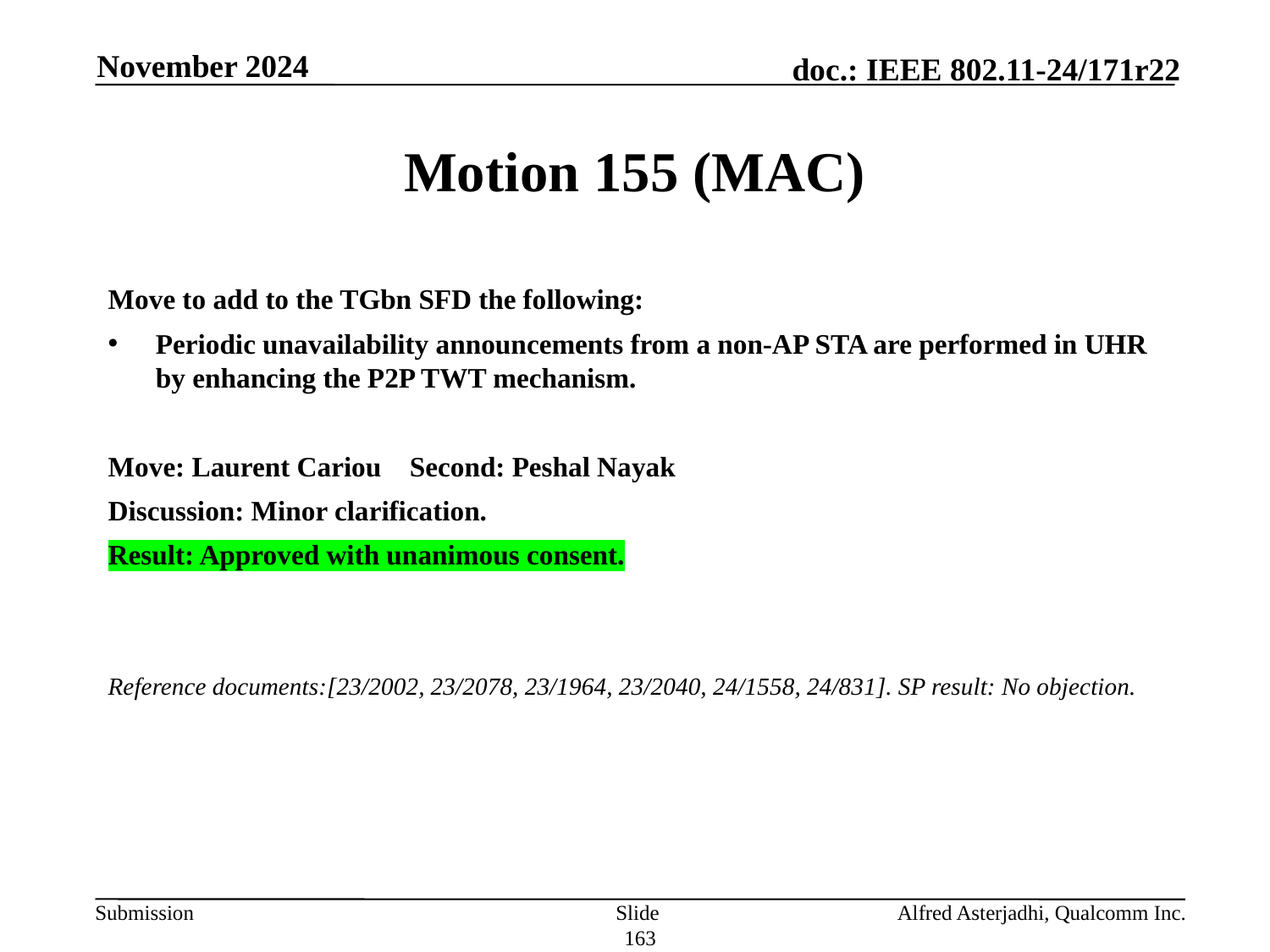

November 2024
# Motion 155 (MAC)
Move to add to the TGbn SFD the following:
Periodic unavailability announcements from a non-AP STA are performed in UHR by enhancing the P2P TWT mechanism.

Move: Laurent Cariou	Second: Peshal Nayak
Discussion: Minor clarification.
Result: Approved with unanimous consent.

Reference documents:[23/2002, 23/2078, 23/1964, 23/2040, 24/1558, 24/831]. SP result: No objection.

Slide 163
Alfred Asterjadhi, Qualcomm Inc.